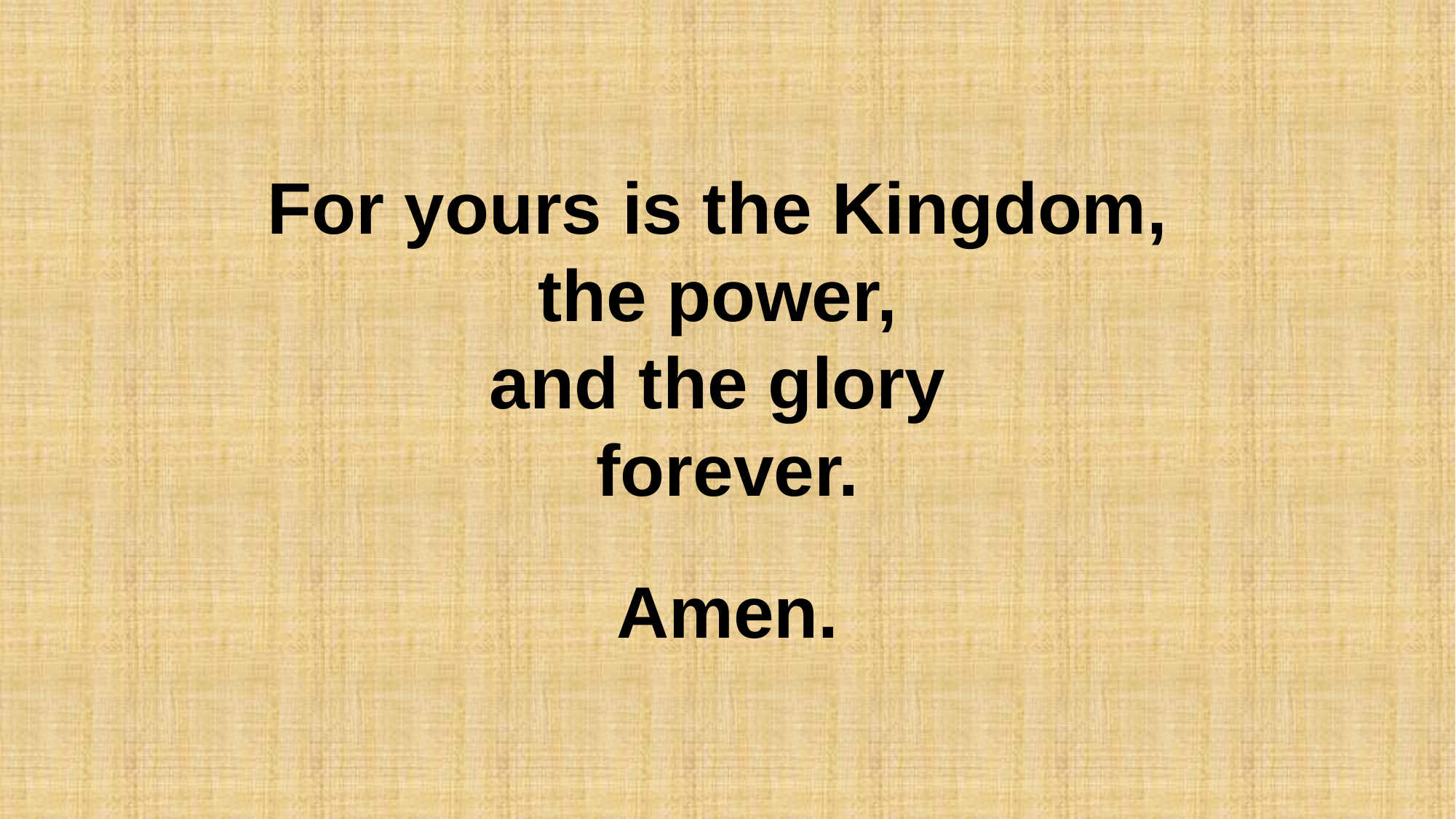

For yours is the Kingdom,
the power,
and the glory
forever.
Amen.